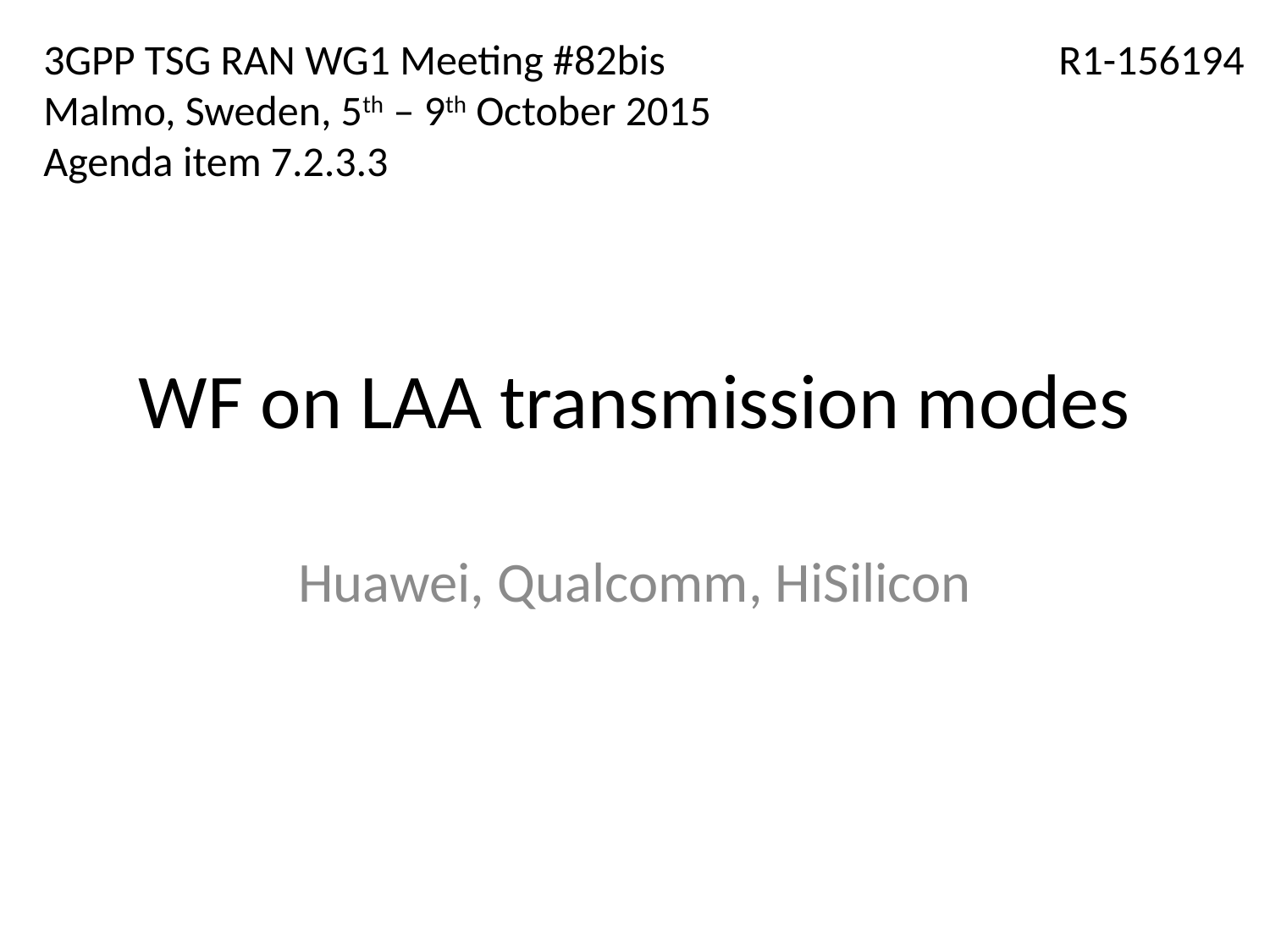

3GPP TSG RAN WG1 Meeting #82bis
Malmo, Sweden, 5th – 9th October 2015
Agenda item 7.2.3.3
R1-156194
# WF on LAA transmission modes
Huawei, Qualcomm, HiSilicon